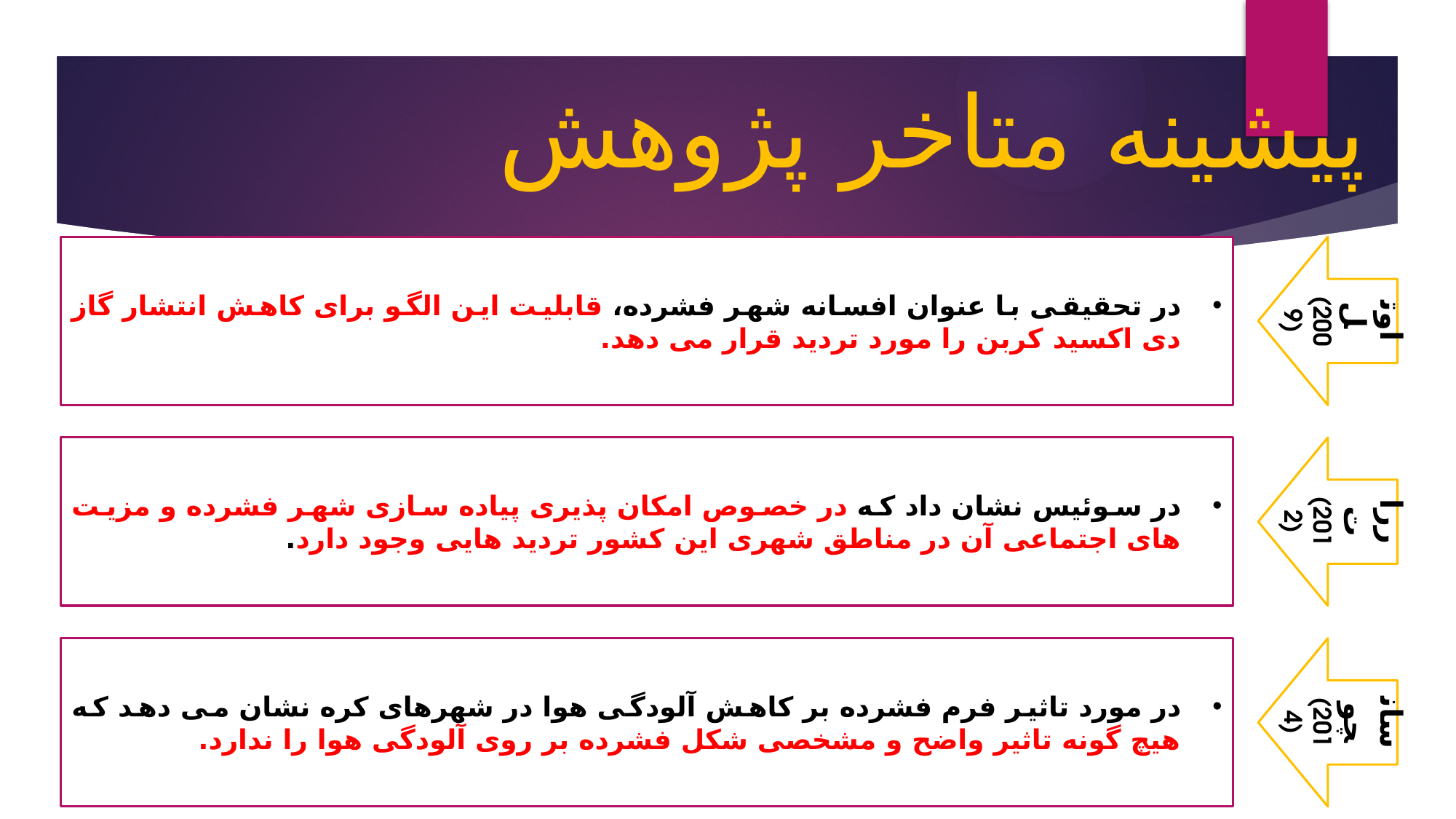

پیشینه متاخر پژوهش      ده سال اخیر
اوتل
(2009)
در تحقیقی با عنوان افسانه شهر فشرده، قابلیت این الگو برای کاهش انتشار گاز دی اکسید کربن را مورد تردید قرار می دهد.
ررات
(2012)
در سوئیس نشان داد که در خصوص امكان پذیری پیاده سازی شهر فشرده و مزیت های اجتماعی آن در مناطق شهری این کشور تردید هایی وجود دارد.
سانچو
(2014)
در مورد تاثیر فرم فشرده بر کاهش آلودگی هوا در شهرهای کره نشان می دهد که هیچ گونه تاثیر واضح و مشخصی شكل فشرده بر روی آلودگی هوا را ندارد.